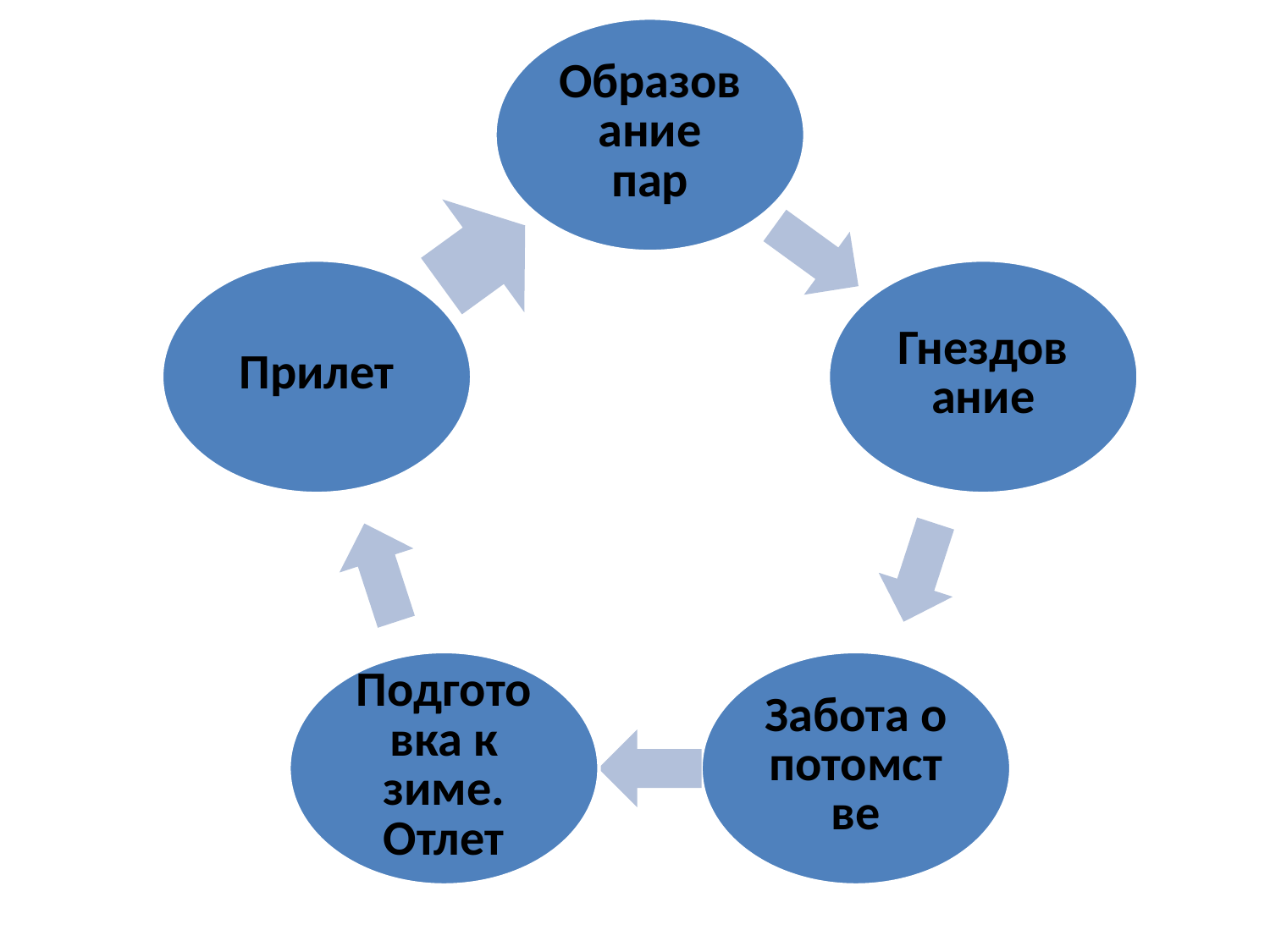

Образование пар
Гнездование
Забота о потомстве
Подготовка к зиме. Отлет
Прилет
#